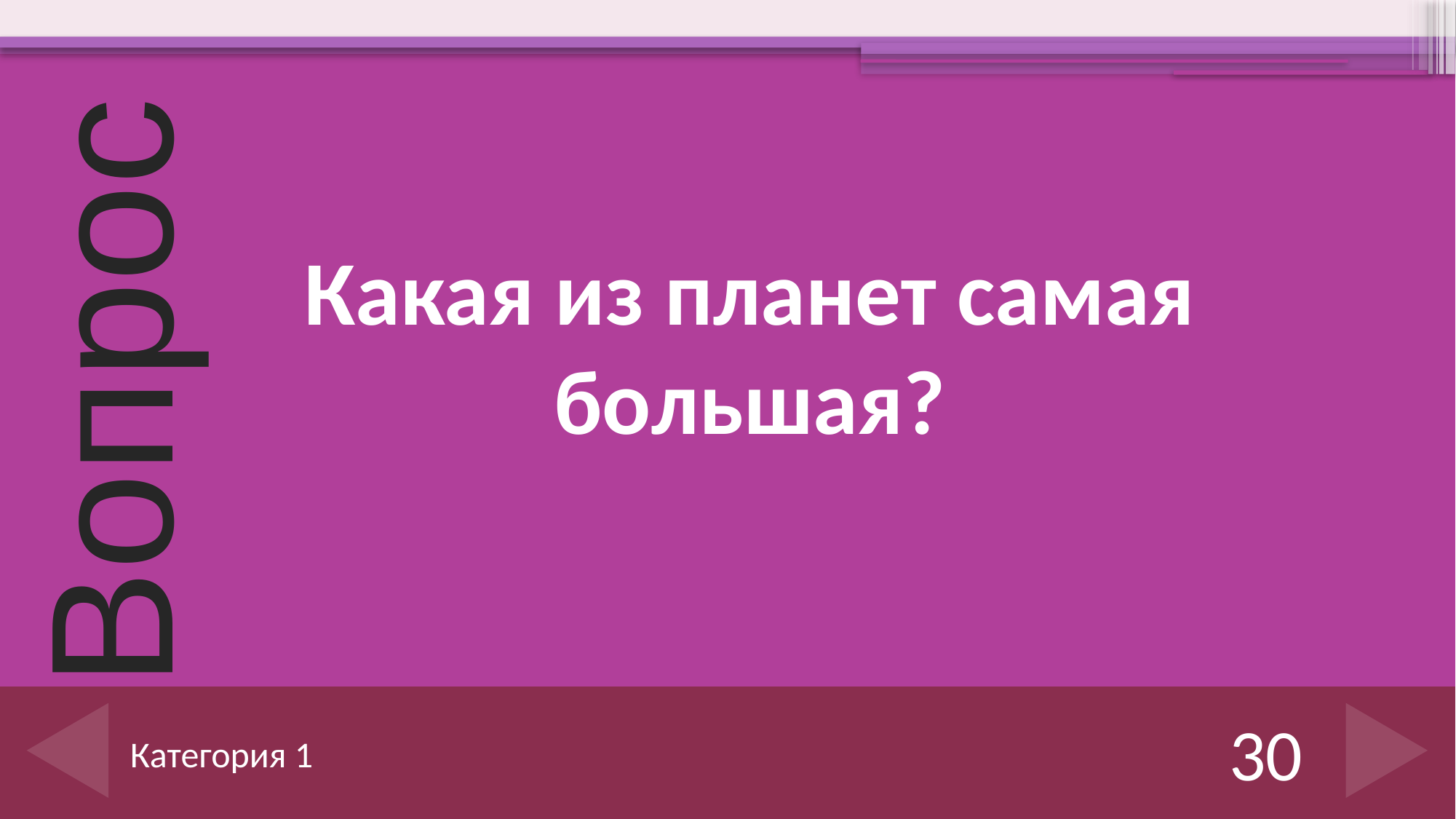

Какая из планет самая большая?
30
# Категория 1